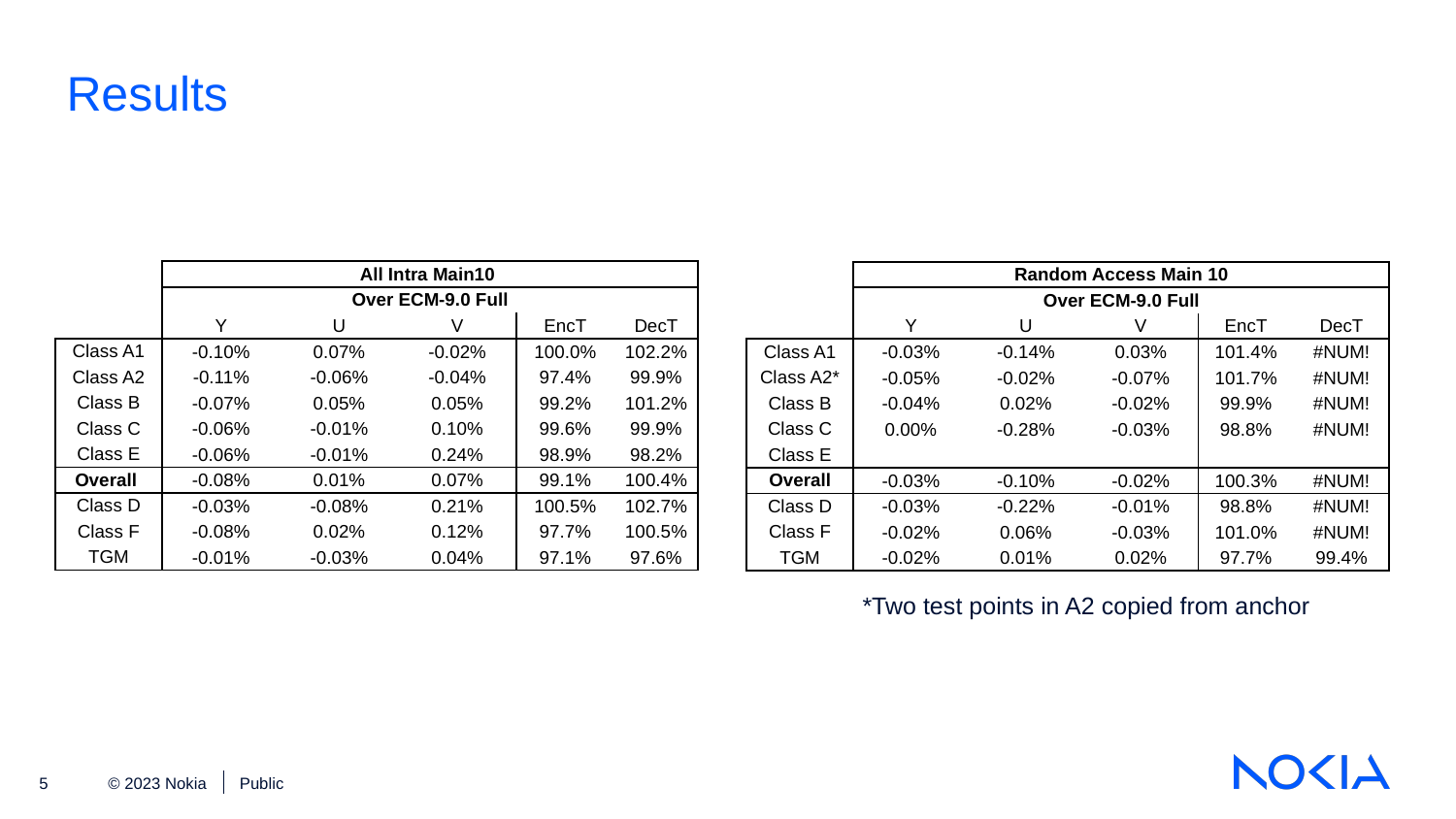

Results
|  | All Intra Main10 |  |  |  |  |
| --- | --- | --- | --- | --- | --- |
|  | Over ECM-9.0 Full |  |  |  |  |
|  | Y | U | V | EncT | DecT |
| Class A1 | -0.10% | 0.07% | -0.02% | 100.0% | 102.2% |
| Class A2 | -0.11% | -0.06% | -0.04% | 97.4% | 99.9% |
| Class B | -0.07% | 0.05% | 0.05% | 99.2% | 101.2% |
| Class C | -0.06% | -0.01% | 0.10% | 99.6% | 99.9% |
| Class E | -0.06% | -0.01% | 0.24% | 98.9% | 98.2% |
| Overall | -0.08% | 0.01% | 0.07% | 99.1% | 100.4% |
| Class D | -0.03% | -0.08% | 0.21% | 100.5% | 102.7% |
| Class F | -0.08% | 0.02% | 0.12% | 97.7% | 100.5% |
| TGM | -0.01% | -0.03% | 0.04% | 97.1% | 97.6% |
|  | Random Access Main 10 |  |  |  |  |
| --- | --- | --- | --- | --- | --- |
|  | Over ECM-9.0 Full |  |  |  |  |
|  | Y | U | V | EncT | DecT |
| Class A1 | -0.03% | -0.14% | 0.03% | 101.4% | #NUM! |
| Class A2\* | -0.05% | -0.02% | -0.07% | 101.7% | #NUM! |
| Class B | -0.04% | 0.02% | -0.02% | 99.9% | #NUM! |
| Class C | 0.00% | -0.28% | -0.03% | 98.8% | #NUM! |
| Class E |  |  |  |  |  |
| Overall | -0.03% | -0.10% | -0.02% | 100.3% | #NUM! |
| Class D | -0.03% | -0.22% | -0.01% | 98.8% | #NUM! |
| Class F | -0.02% | 0.06% | -0.03% | 101.0% | #NUM! |
| TGM | -0.02% | 0.01% | 0.02% | 97.7% | 99.4% |
*Two test points in A2 copied from anchor
Public